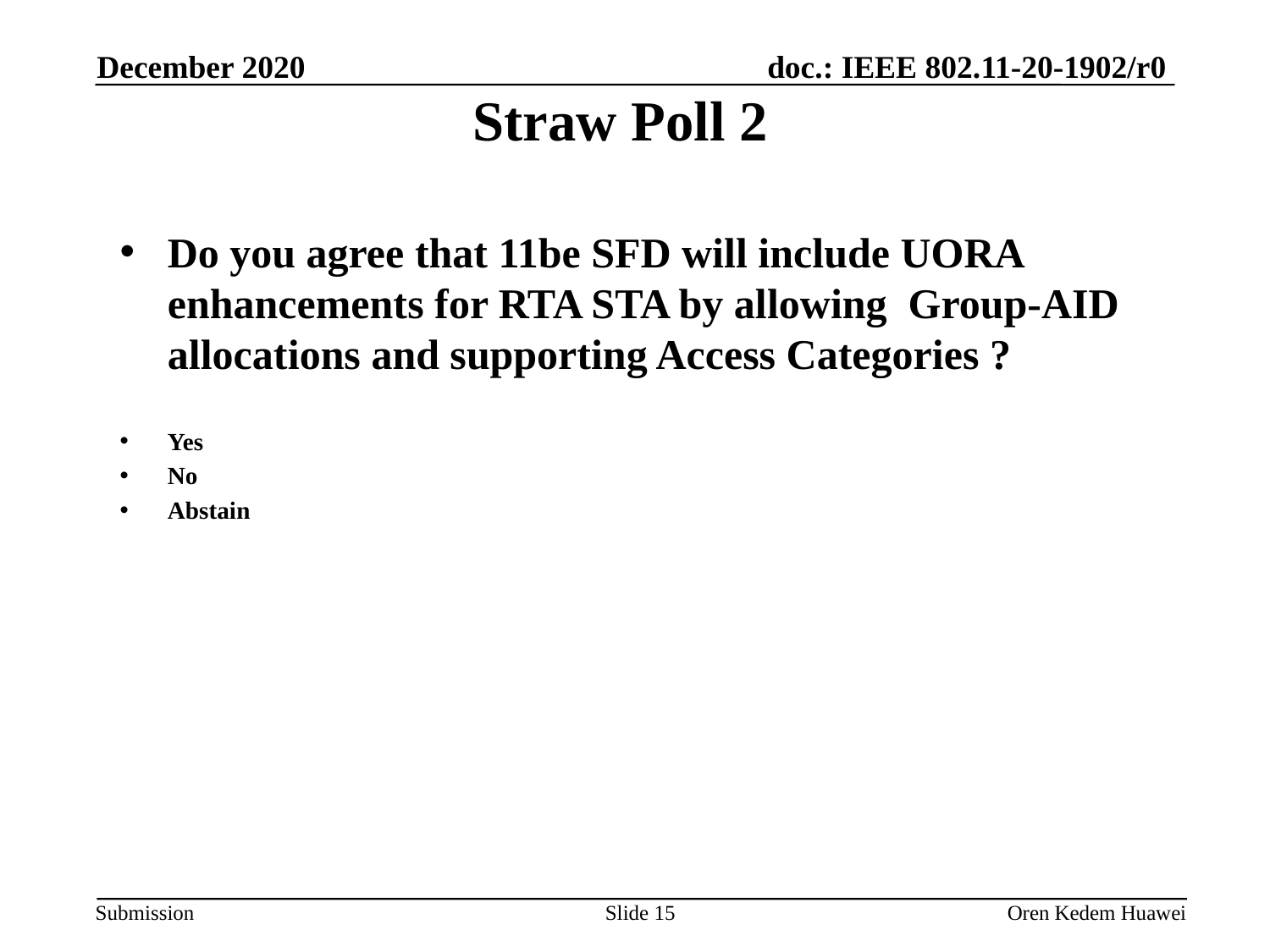

December 2020
Straw Poll 2

Do you agree that 11be SFD will include UORA enhancements for RTA STA by allowing  Group-AID allocations and supporting Access Categories ?

Yes
No
Abstain

Slide 15
Oren Kedem Huawei